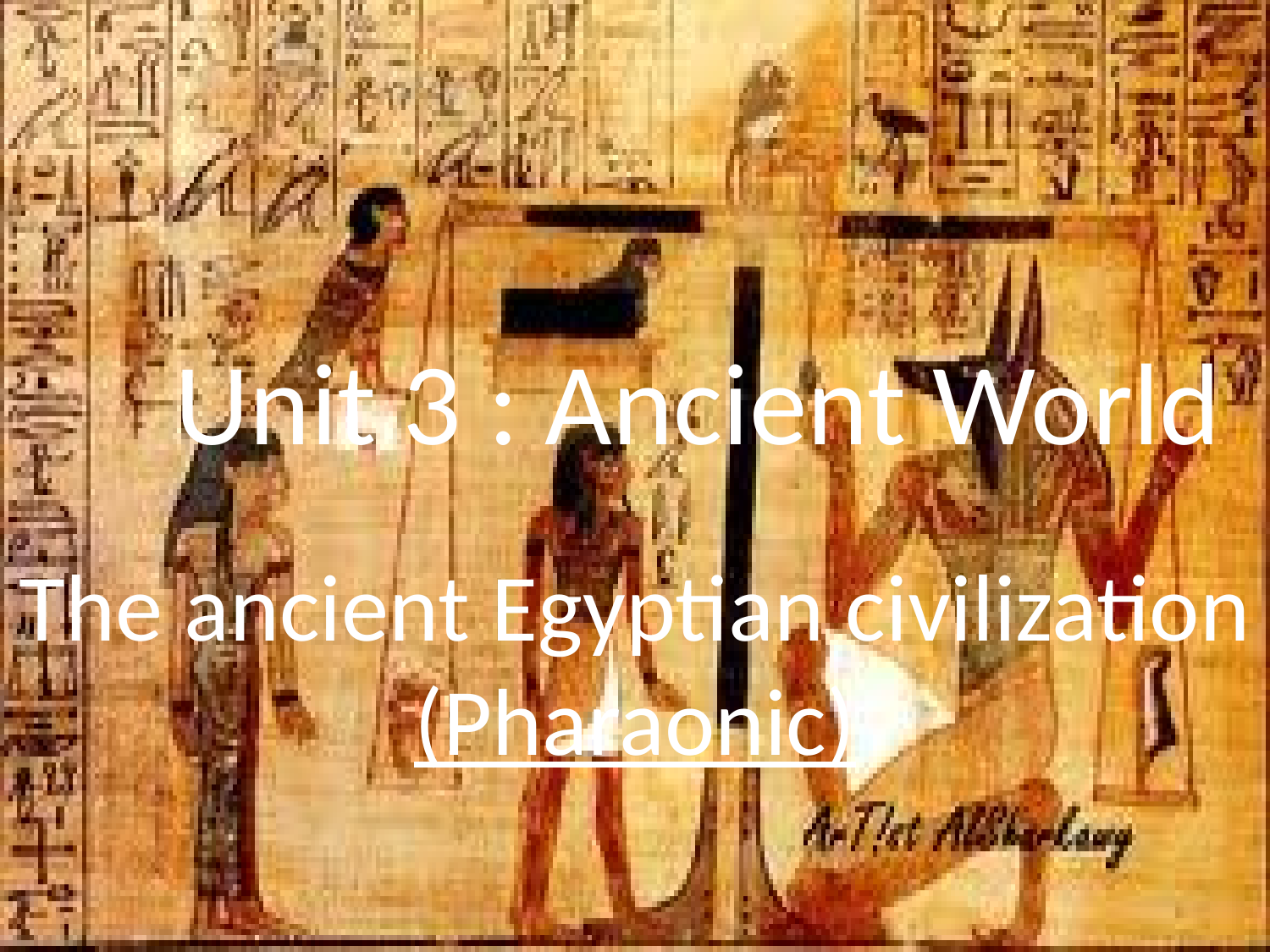

# Unit 3 : Ancient World
The ancient Egyptian civilization (Pharaonic)